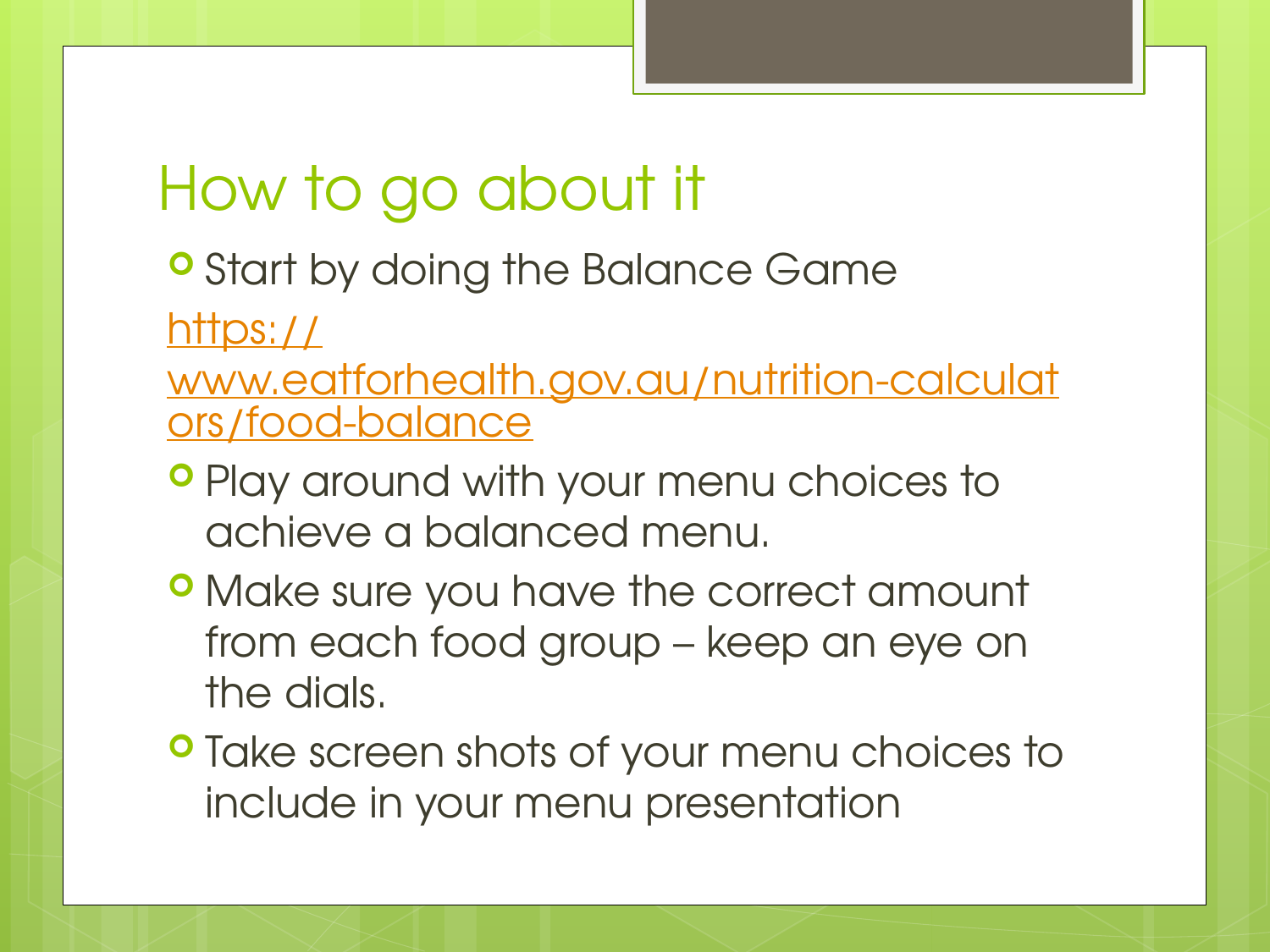

# How to go about it
Start by doing the Balance Game
https://www.eatforhealth.gov.au/nutrition-calculators/food-balance
Play around with your menu choices to achieve a balanced menu.
Make sure you have the correct amount from each food group – keep an eye on the dials.
Take screen shots of your menu choices to include in your menu presentation